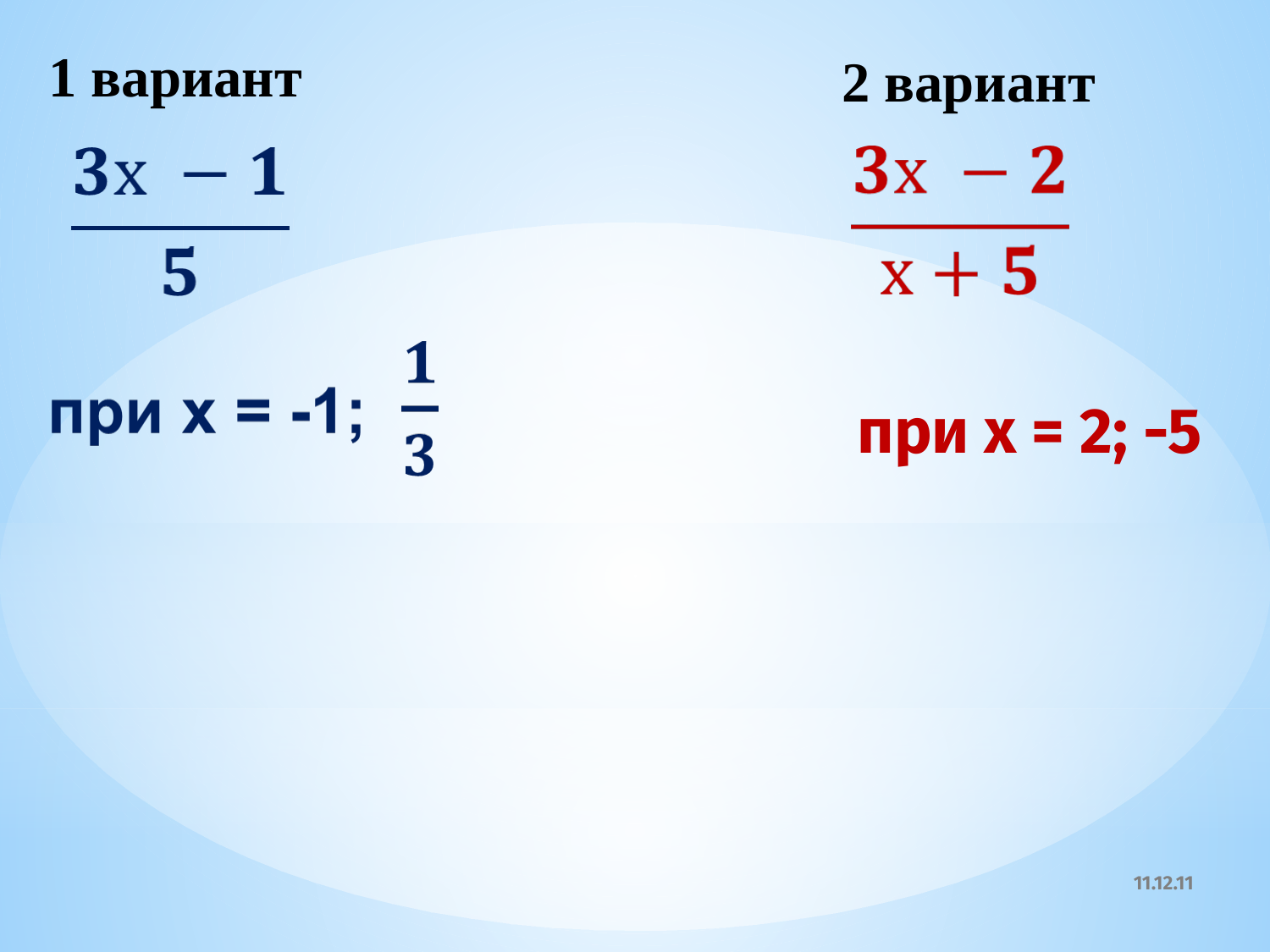

1 вариант
2 вариант

при х = 2; -5
11.12.11